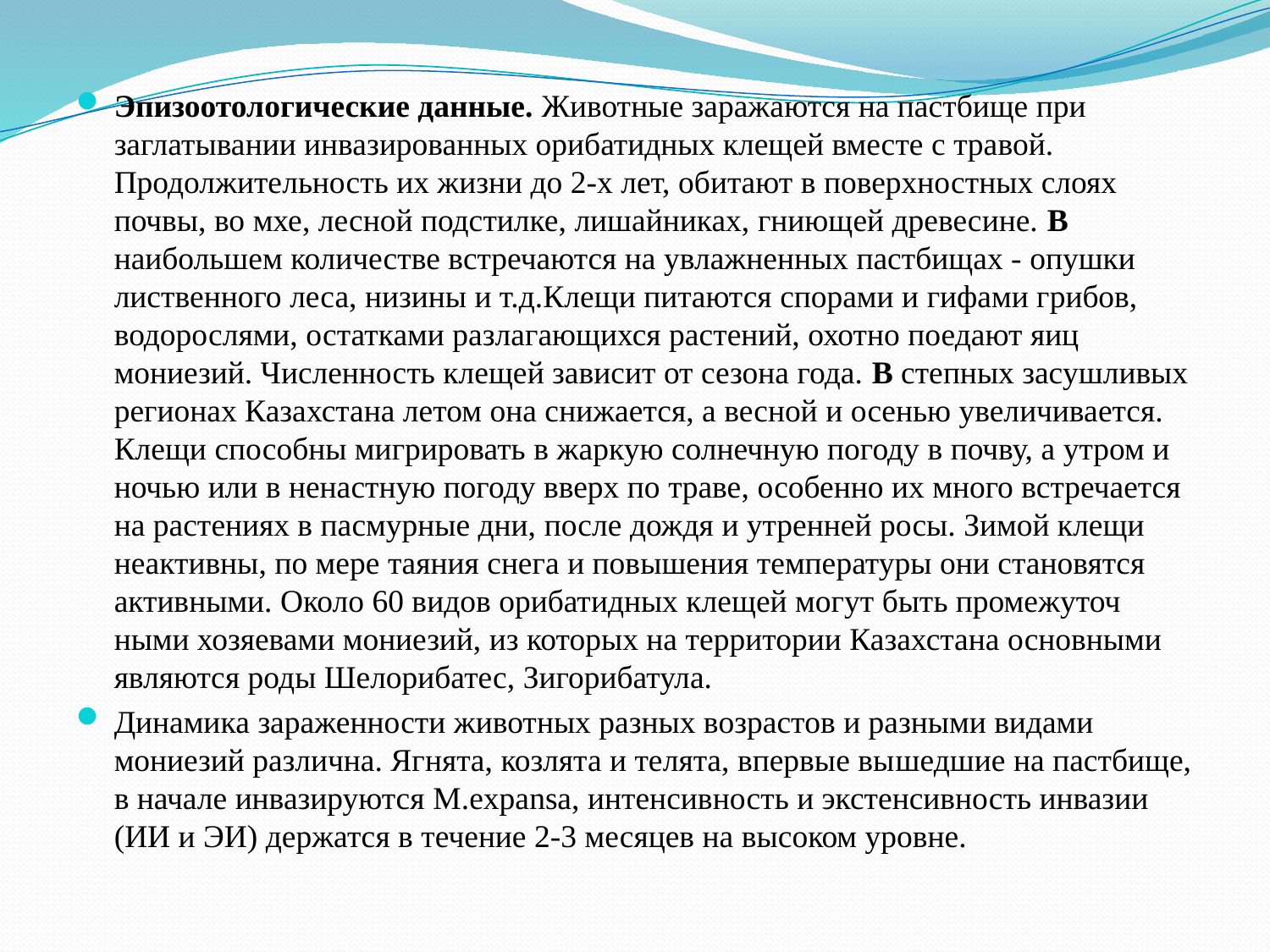

Эпизоотологические данные. Животные заражаются на пастбище при заглатывании инвазированных орибатидных клещей вместе с травой. Продолжительность их жизни до 2-х лет, обитают в поверхностных слоях почвы, во мхе, лесной подстилке, лишайниках, гниющей древесине. В наибольшем количестве встречаются на увлажненных пастбищах - опушки лиственного леса, низины и т.д.Клещи питаются спорами и гифами грибов, водорослями, остатками разлагающихся растений, охотно поедают яиц мониезий. Численность клещей зависит от сезона года. В степных засушливых регионах Казахстана летом она снижается, а весной и осенью увеличивается. Клещи способны мигрировать в жаркую солнечную погоду в почву, а утром и ночью или в ненастную погоду вверх по траве, особенно их много встречается на растениях в пасмурные дни, после дождя и утренней росы. Зимой клещи неактивны, по мере таяния снега и повышения температуры они становятся активными. Около 60 видов орибатидных клещей могут быть промежуточ­ными хозяевами мониезий, из которых на территории Казахстана основными являются роды Шелорибатес, Зигорибатула.
Динамика зараженности животных разных возрастов и разными видами мониезий различна. Ягнята, козлята и телята, впервые вы­шедшие на пастбище, в начале инвазируются M.expansa, интенсив­ность и экстенсивность инвазии (ИИ и ЭИ) держатся в течение 2-3 месяцев на высоком уровне.